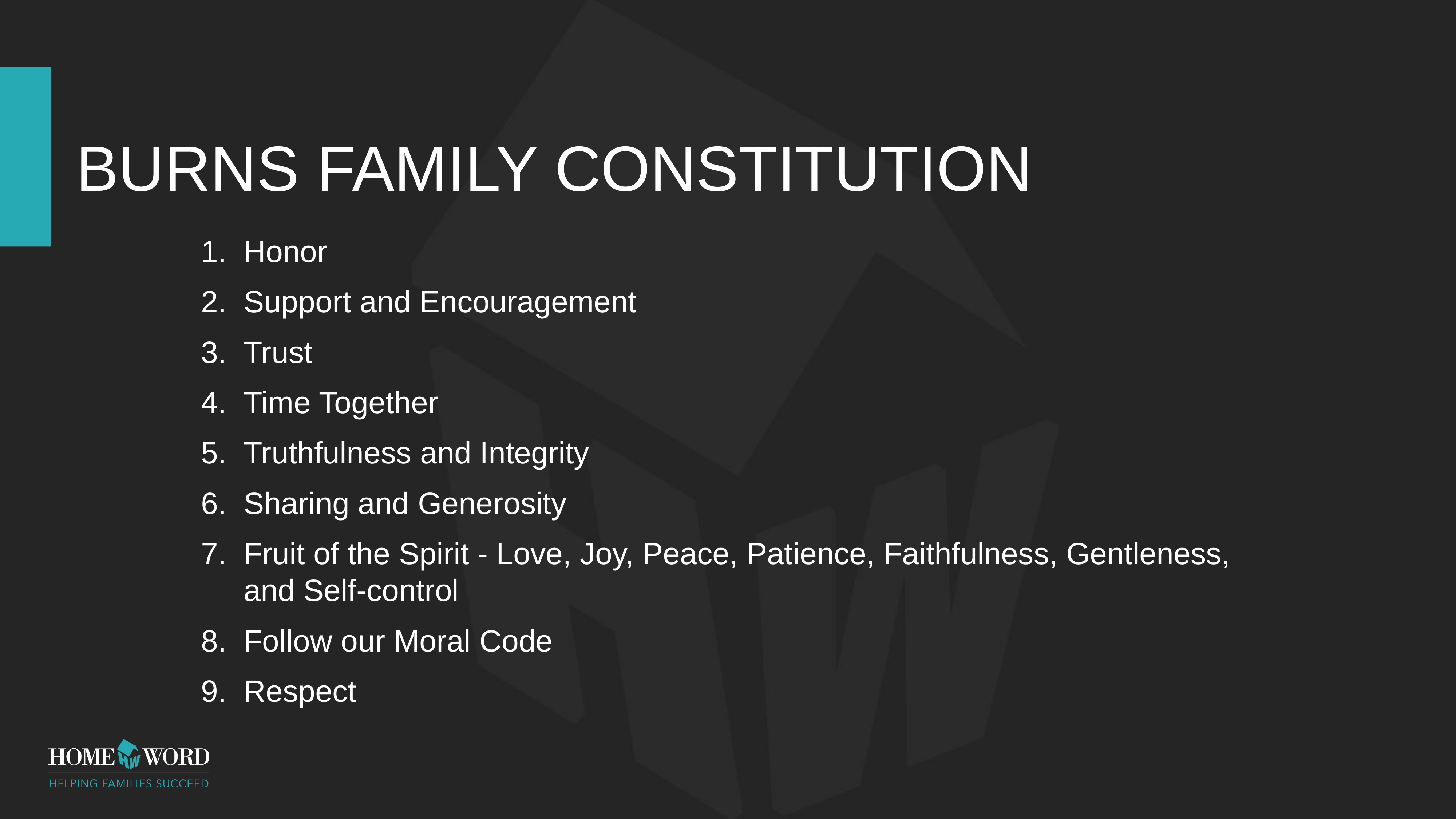

# BURNS FAMILY CONSTITUTION
Honor
Support and Encouragement
Trust
Time Together
Truthfulness and Integrity
Sharing and Generosity
Fruit of the Spirit - Love, Joy, Peace, Patience, Faithfulness, Gentleness, and Self-control
Follow our Moral Code
Respect